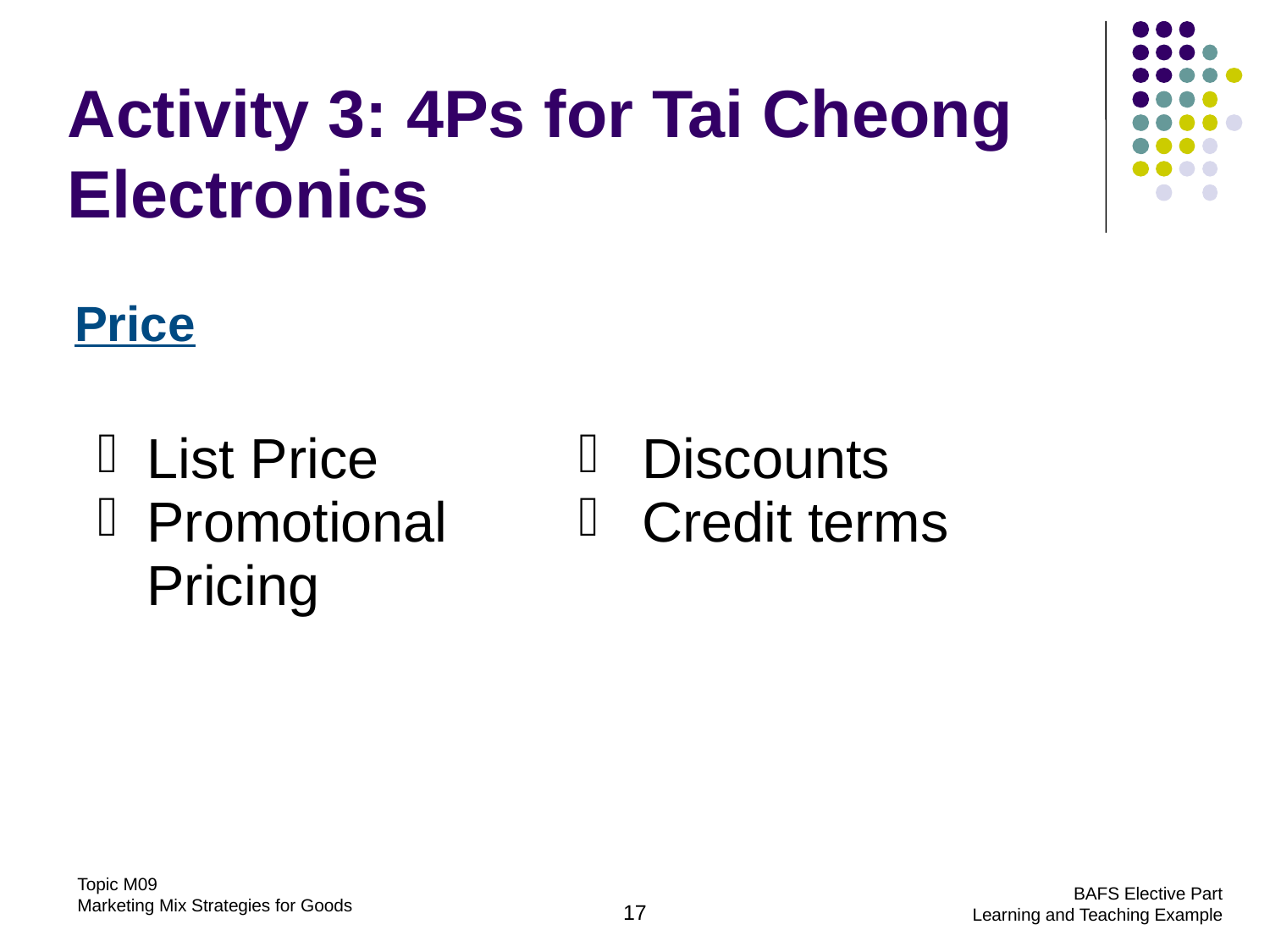

# Activity 3: 4Ps for Tai Cheong Electronics
Price
| List Price Promotional Pricing | Discounts Credit terms |
| --- | --- |

17